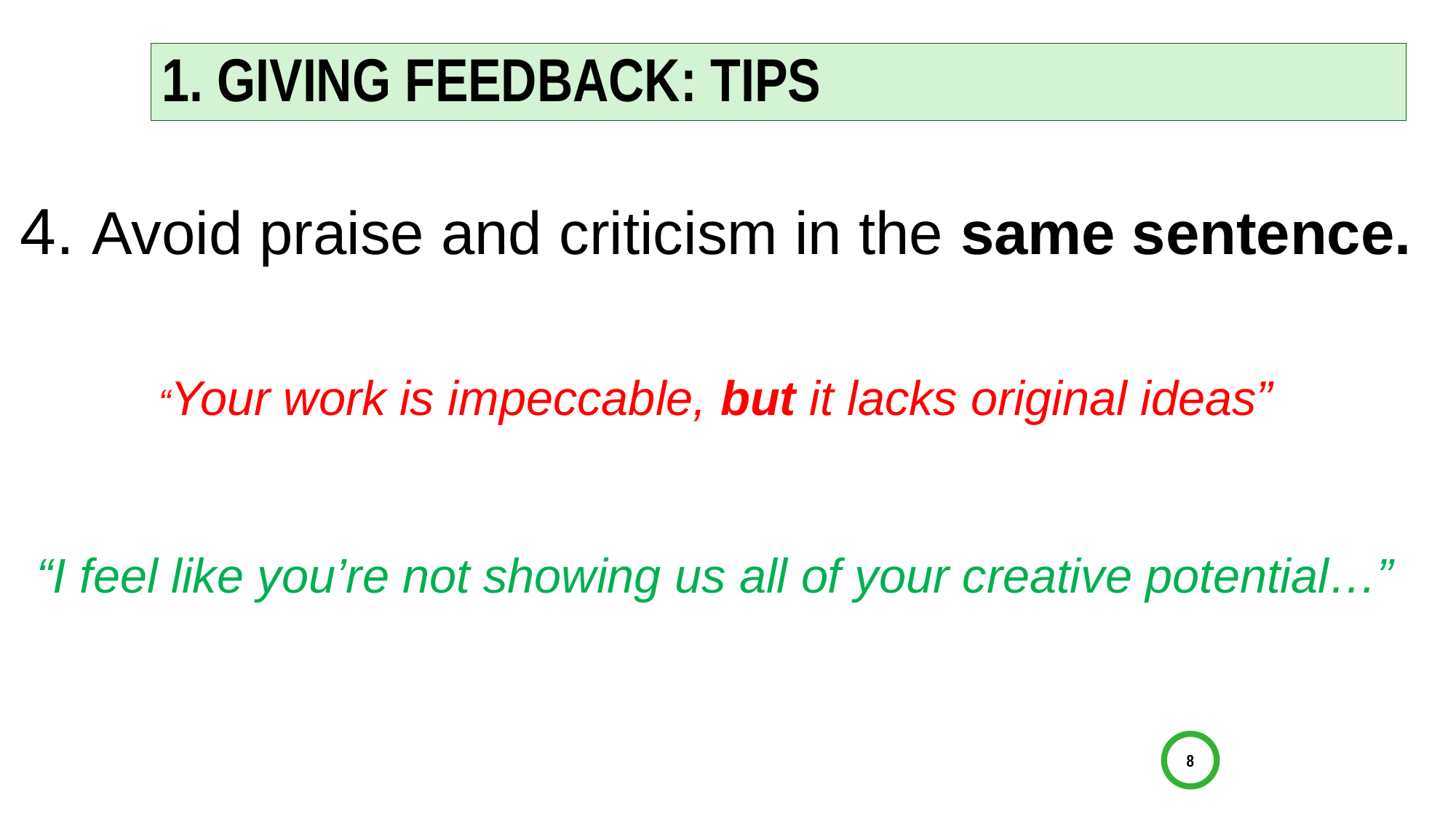

# 1. Giving feedback: Tips
4. Avoid praise and criticism in the same sentence.

“Your work is impeccable, but it lacks original ideas”

“I feel like you’re not showing us all of your creative potential…”

8